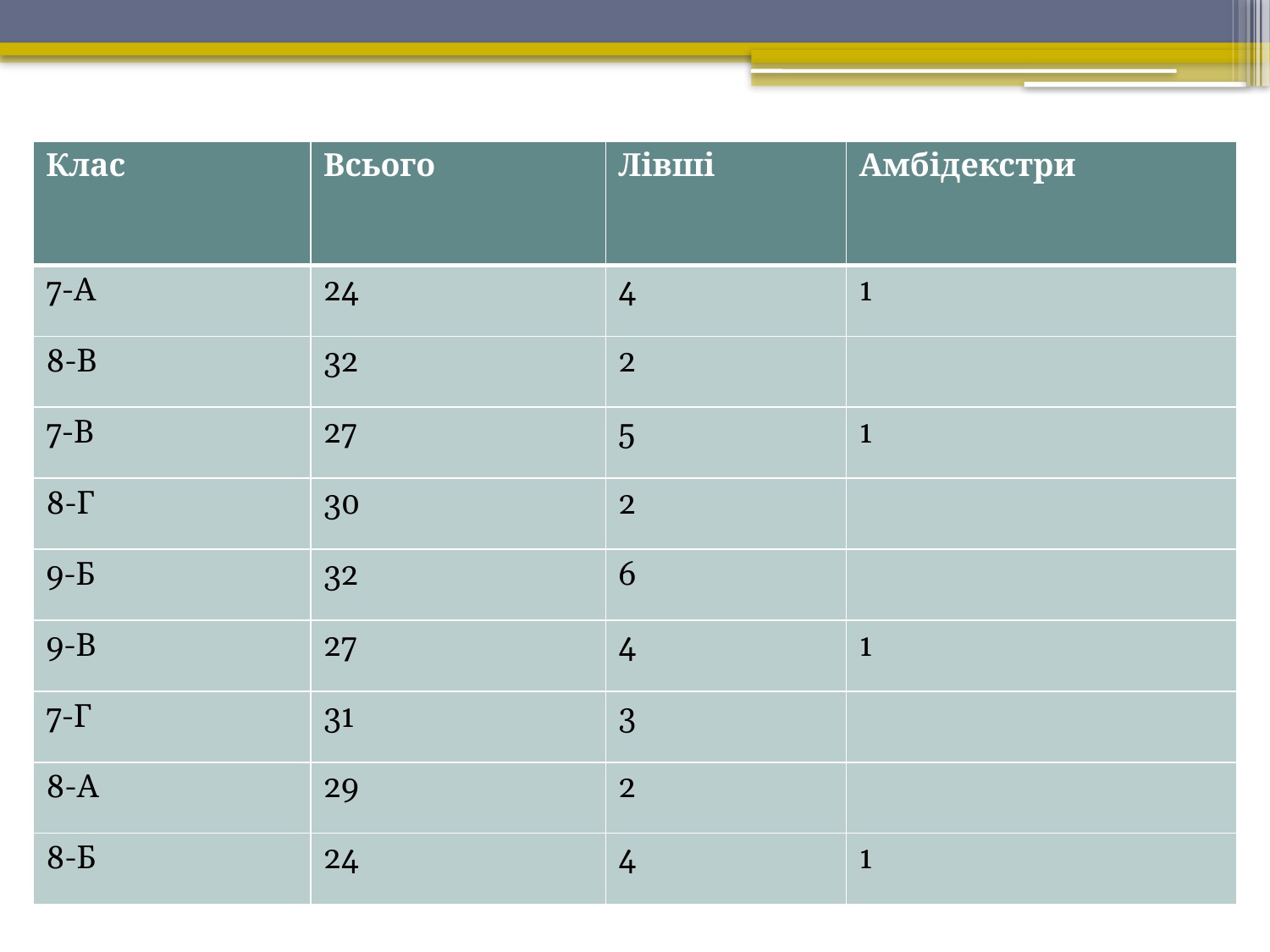

| Клас | Всього | Лівші | Амбідекстри |
| --- | --- | --- | --- |
| 7-А | 24 | 4 | 1 |
| 8-В | 32 | 2 |  |
| 7-В | 27 | 5 | 1 |
| 8-Г | 30 | 2 |  |
| 9-Б | 32 | 6 |  |
| 9-В | 27 | 4 | 1 |
| 7-Г | 31 | 3 |  |
| 8-А | 29 | 2 |  |
| 8-Б | 24 | 4 | 1 |